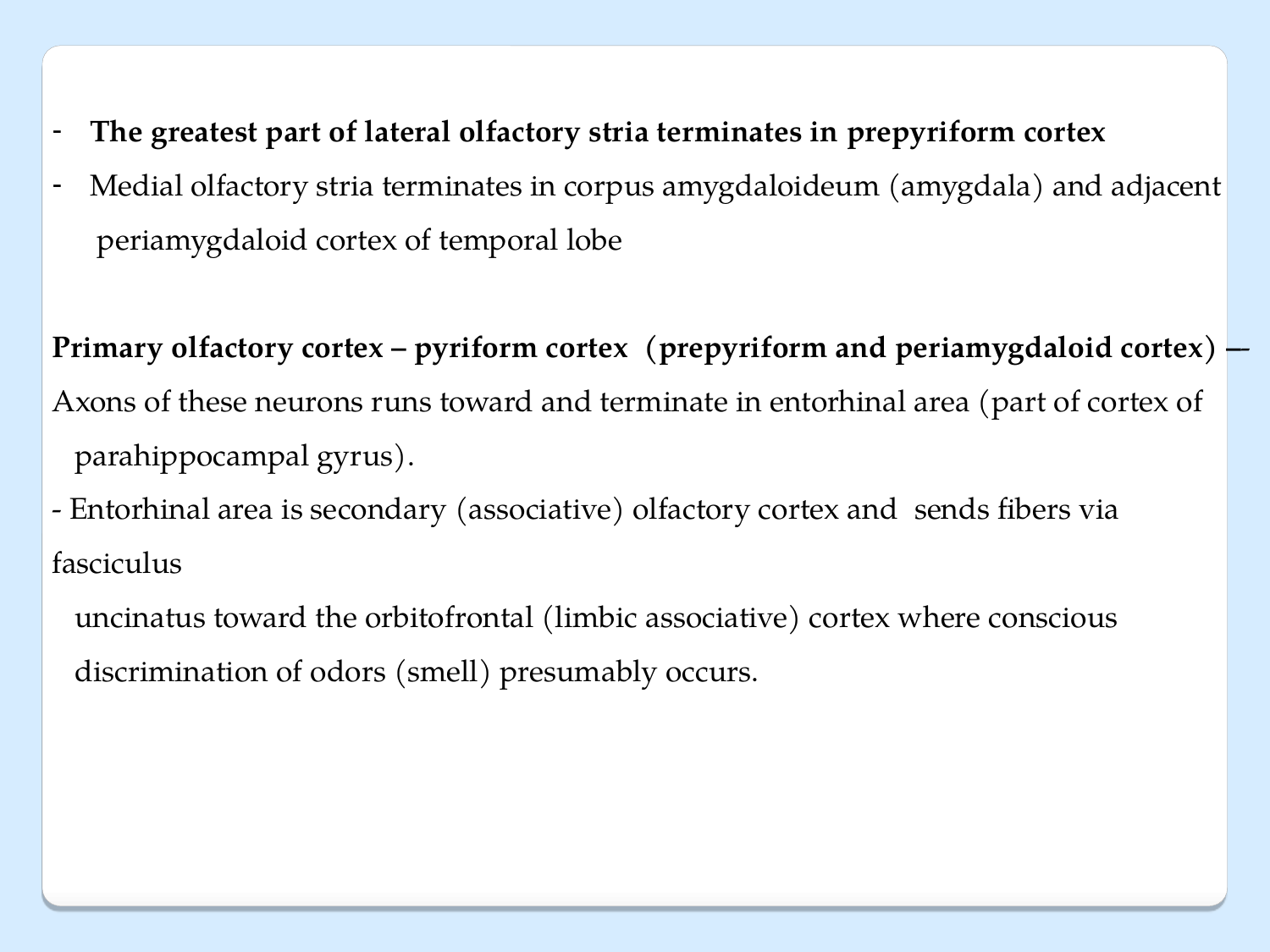

The greatest part of lateral olfactory stria terminates in prepyriform cortex
 Medial olfactory stria terminates in corpus amygdaloideum (amygdala) and adjacent
  periamygdaloid cortex of temporal lobe

Primary olfactory cortex – pyriform cortex  (prepyriform and periamygdaloid cortex) –- Axons of these neurons runs toward and terminate in entorhinal area (part of cortex of
   parahippocampal gyrus).
- Entorhinal area is secondary (associative) olfactory cortex and  sends fibers via fasciculus
   uncinatus toward the orbitofrontal (limbic associative) cortex where conscious
   discrimination of odors (smell) presumably occurs.